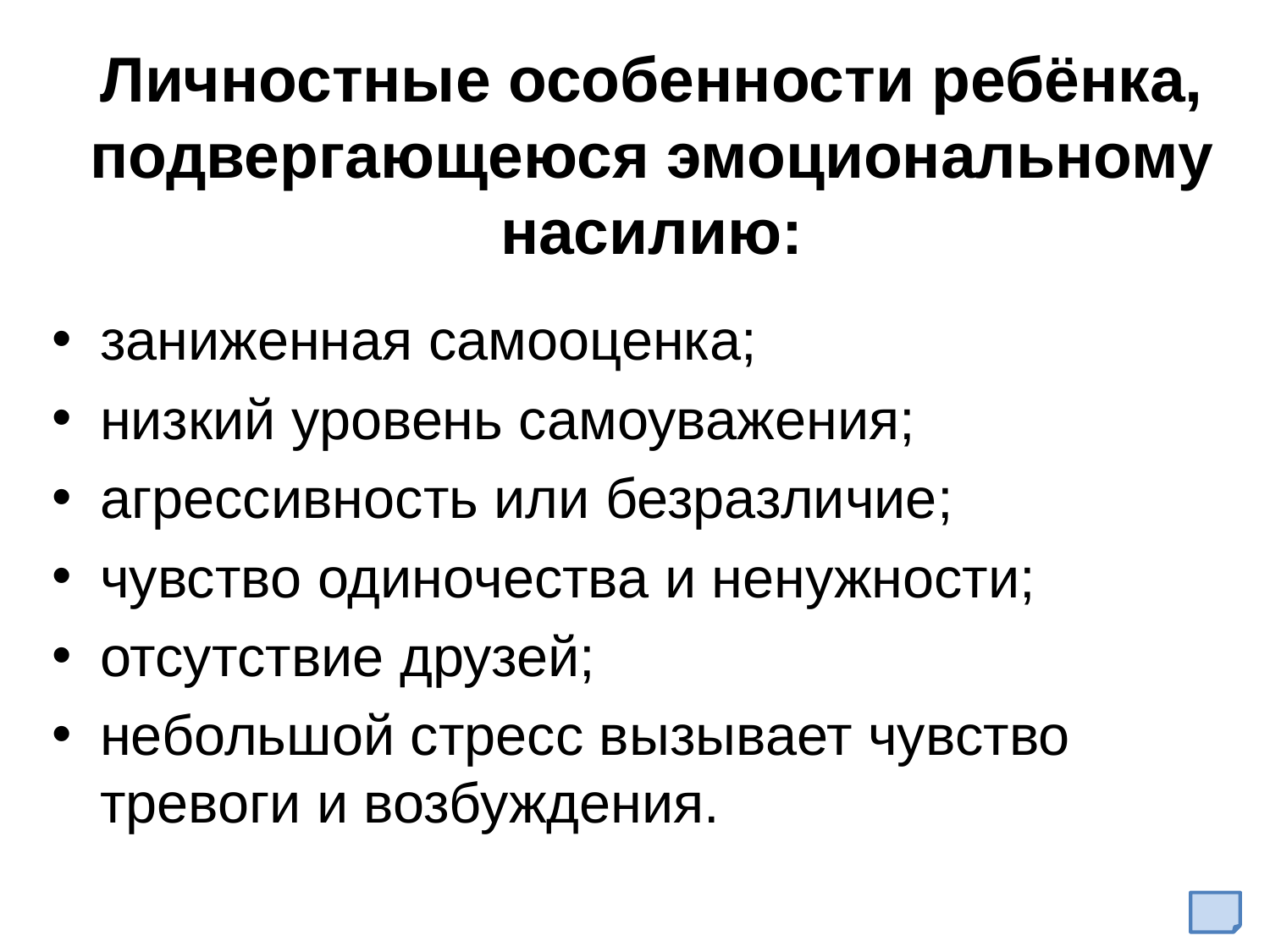

# Личностные особенности ребёнка, подвергающеюся эмоциональному насилию:
заниженная самооценка;
низкий уровень самоуважения;
агрессивность или безразличие;
чувство одиночества и ненужности;
отсутствие друзей;
небольшой стресс вызывает чувство тревоги и возбуждения.